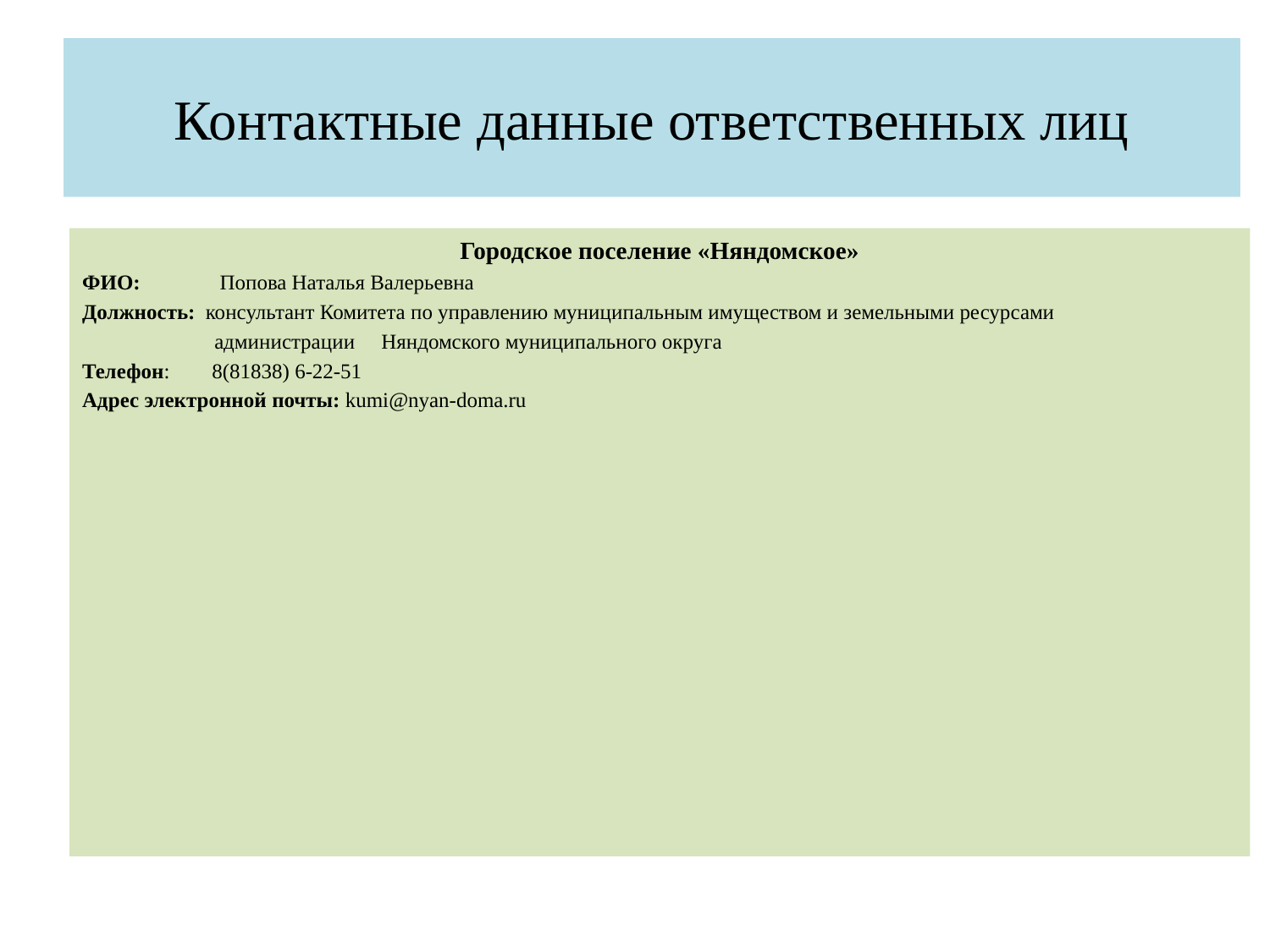

# Контактные данные ответственных лиц
Городское поселение «Няндомское»
ФИО:               Попова Наталья Валерьевна
Должность:  консультант Комитета по управлению муниципальным имуществом и земельными ресурсами
                         администрации     Няндомского муниципального округа
Телефон:        8(81838) 6-22-51
Адрес электронной почты: kumi@nyan-doma.ru